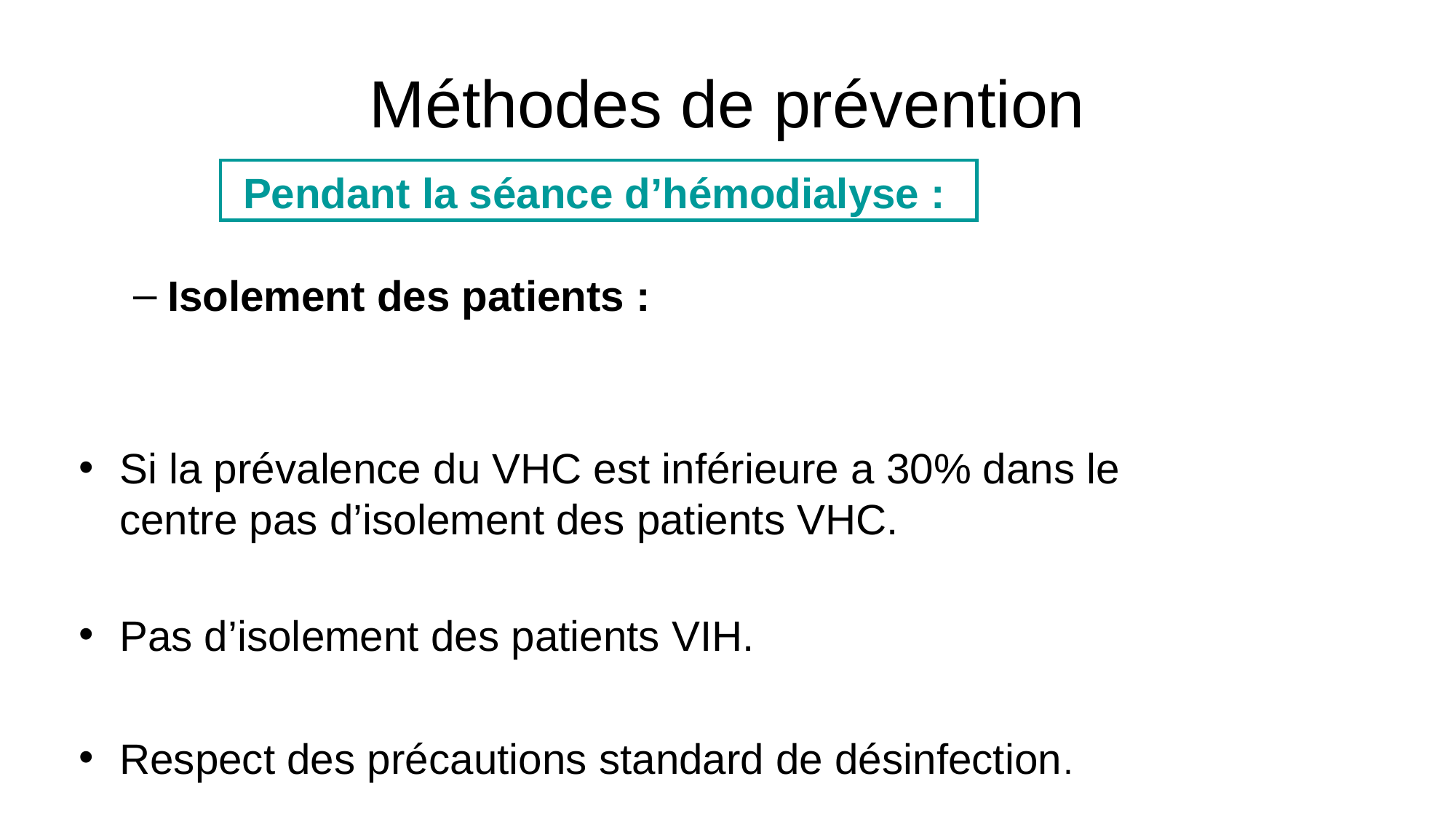

Méthodes de prévention
 Pendant la séance d’hémodialyse :

Isolement des patients :

Si la prévalence du VHC est inférieure a 30% dans le centre pas d’isolement des patients VHC.

Pas d’isolement des patients VIH.

Respect des précautions standard de désinfection.